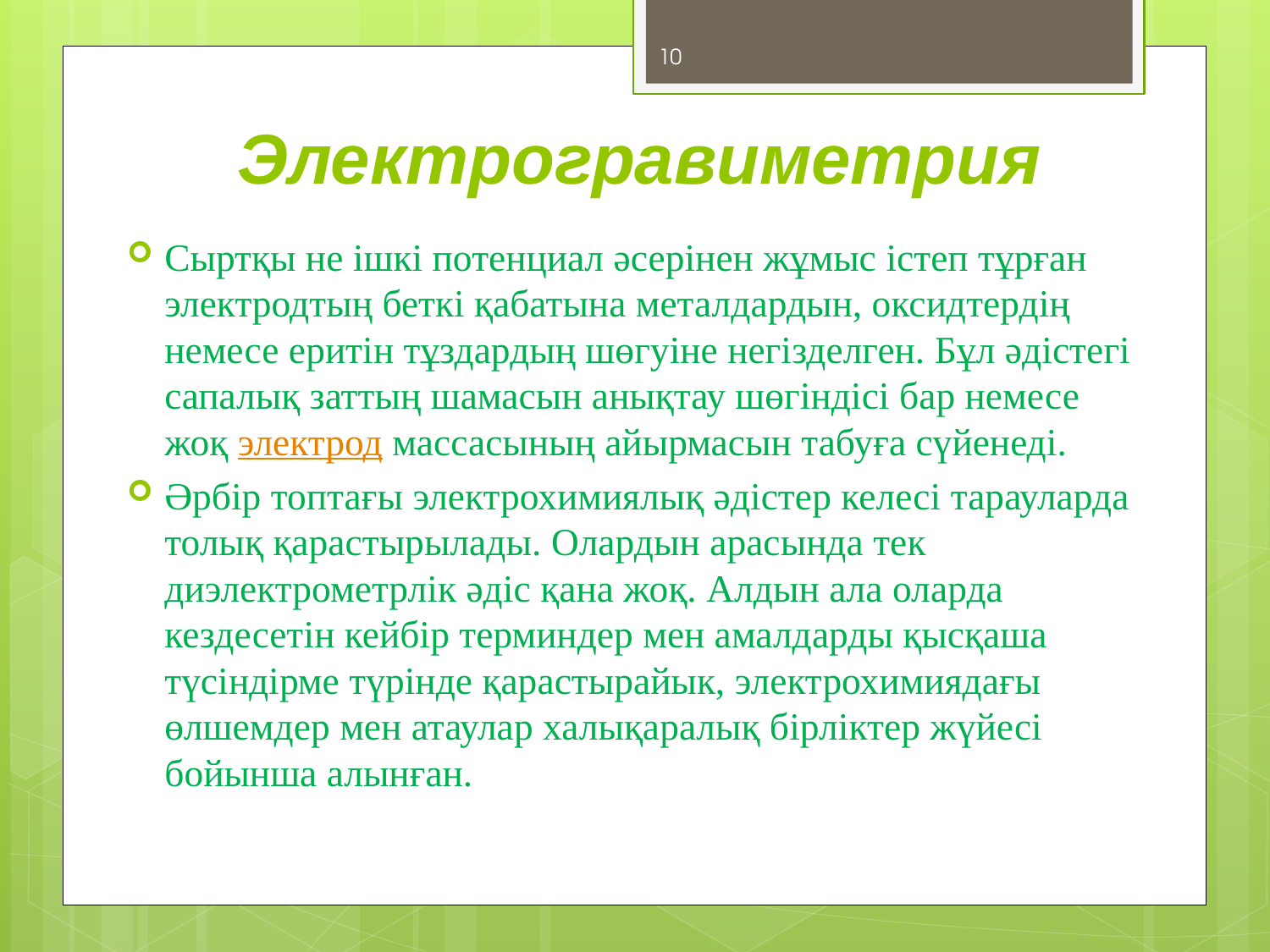

10
# Электрогравиметрия
Сыртқы не ішкі потенциал әсерінен жұмыс істеп тұрған электродтың беткі қабатына металдардын, оксидтердің немесе еритін тұздардың шөгуіне негізделген. Бұл әдістегі сапалық заттың шамасын анықтау шөгіндісі бар немесе жоқ электрод массасының айырмасын табуға сүйенеді.
Әрбір топтағы электрохимиялық әдістер келесі тарауларда толық қарастырылады. Олардын арасында тек диэлектрометрлік әдіс қана жоқ. Алдын ала оларда кездесетін кейбір терминдер мен амалдарды қысқаша түсіндірме түрінде қарастырайык, электрохимиядағы өлшемдер мен атаулар халықаралық бірліктер жүйесі бойынша алынған.